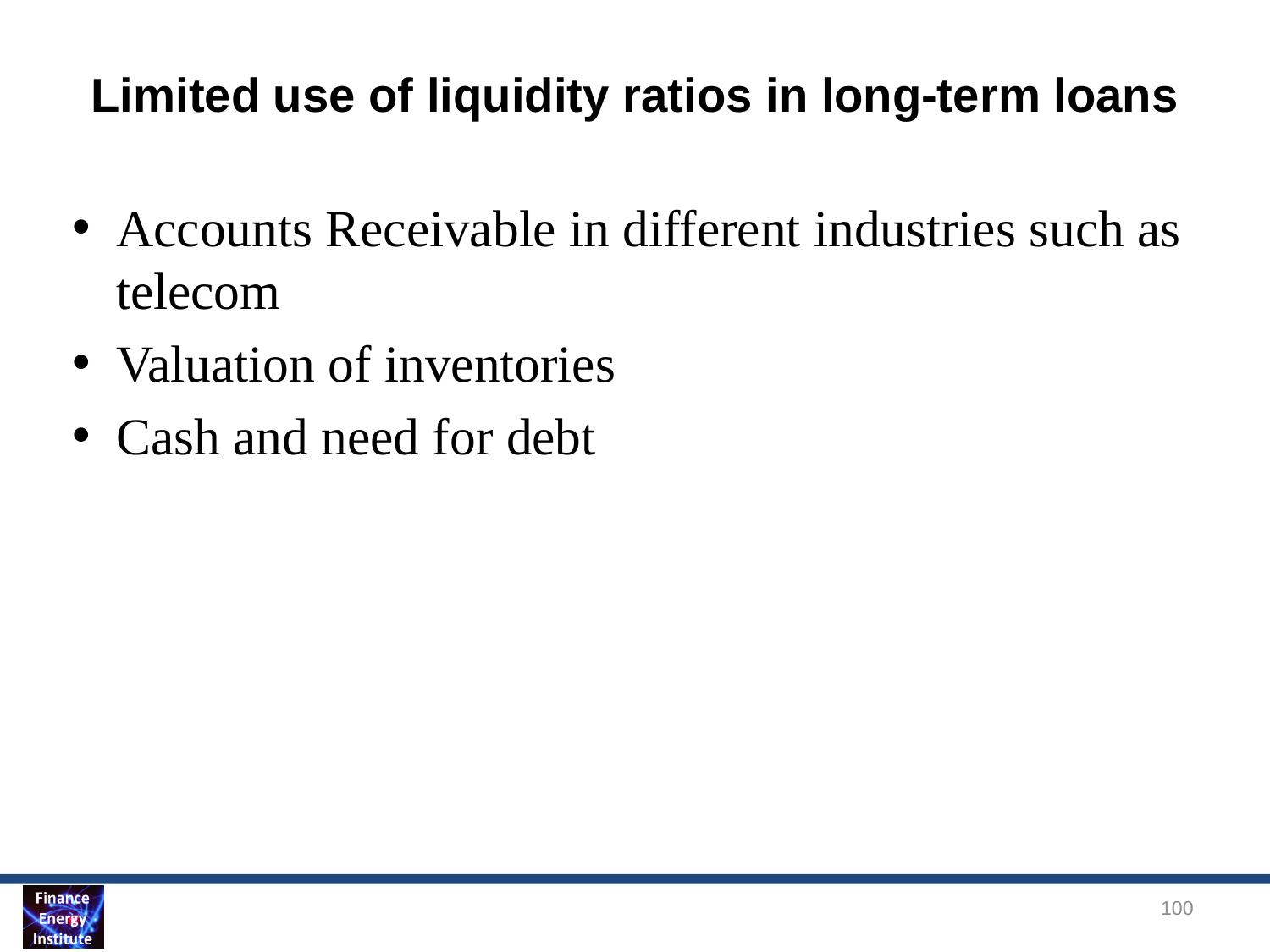

# Limited use of liquidity ratios in long-term loans
Accounts Receivable in different industries such as telecom
Valuation of inventories
Cash and need for debt

100